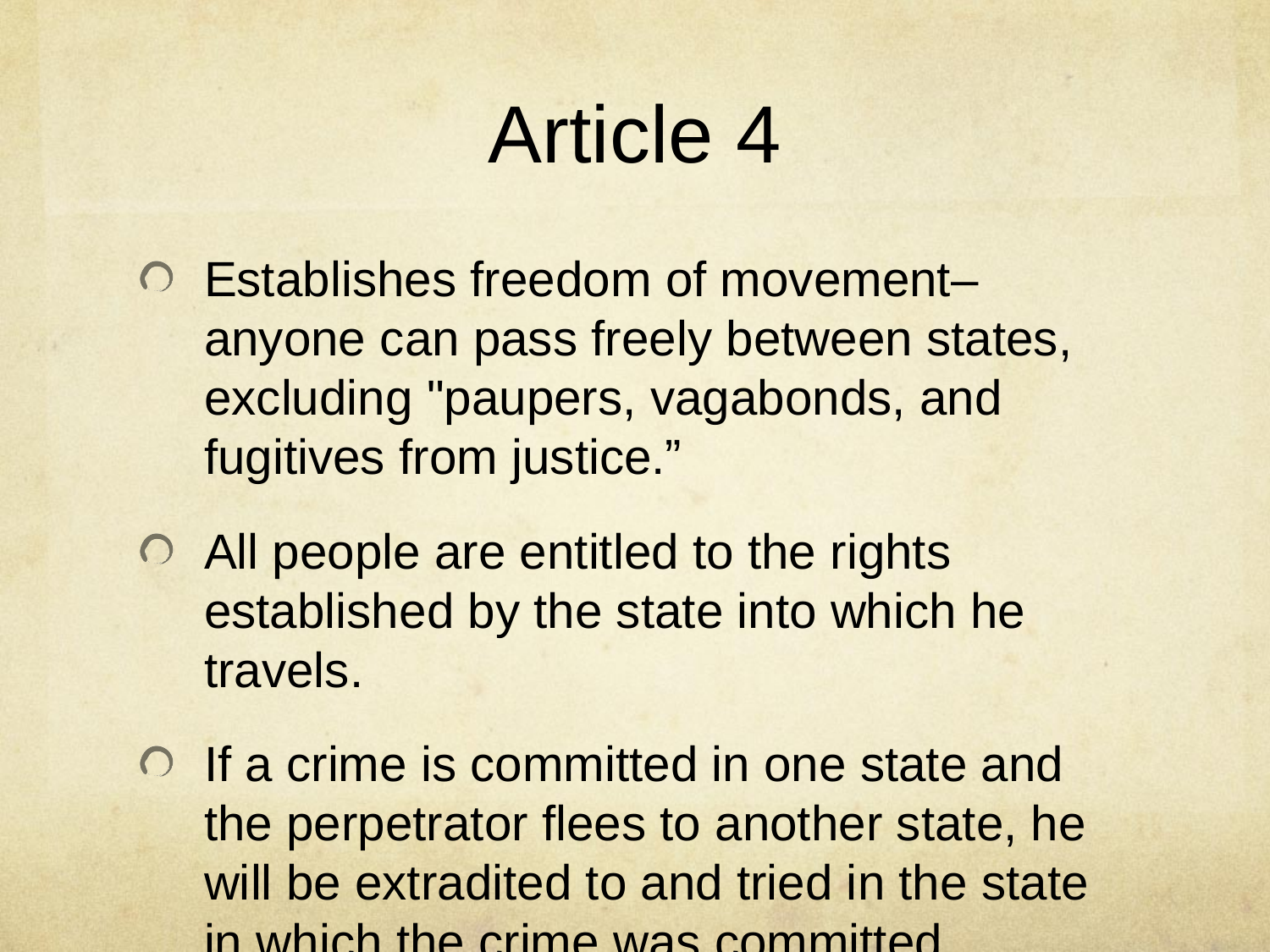

# Article 4
Establishes freedom of movement–anyone can pass freely between states, excluding "paupers, vagabonds, and fugitives from justice.”
All people are entitled to the rights established by the state into which he travels.
If a crime is committed in one state and the perpetrator flees to another state, he will be extradited to and tried in the state in which the crime was committed.